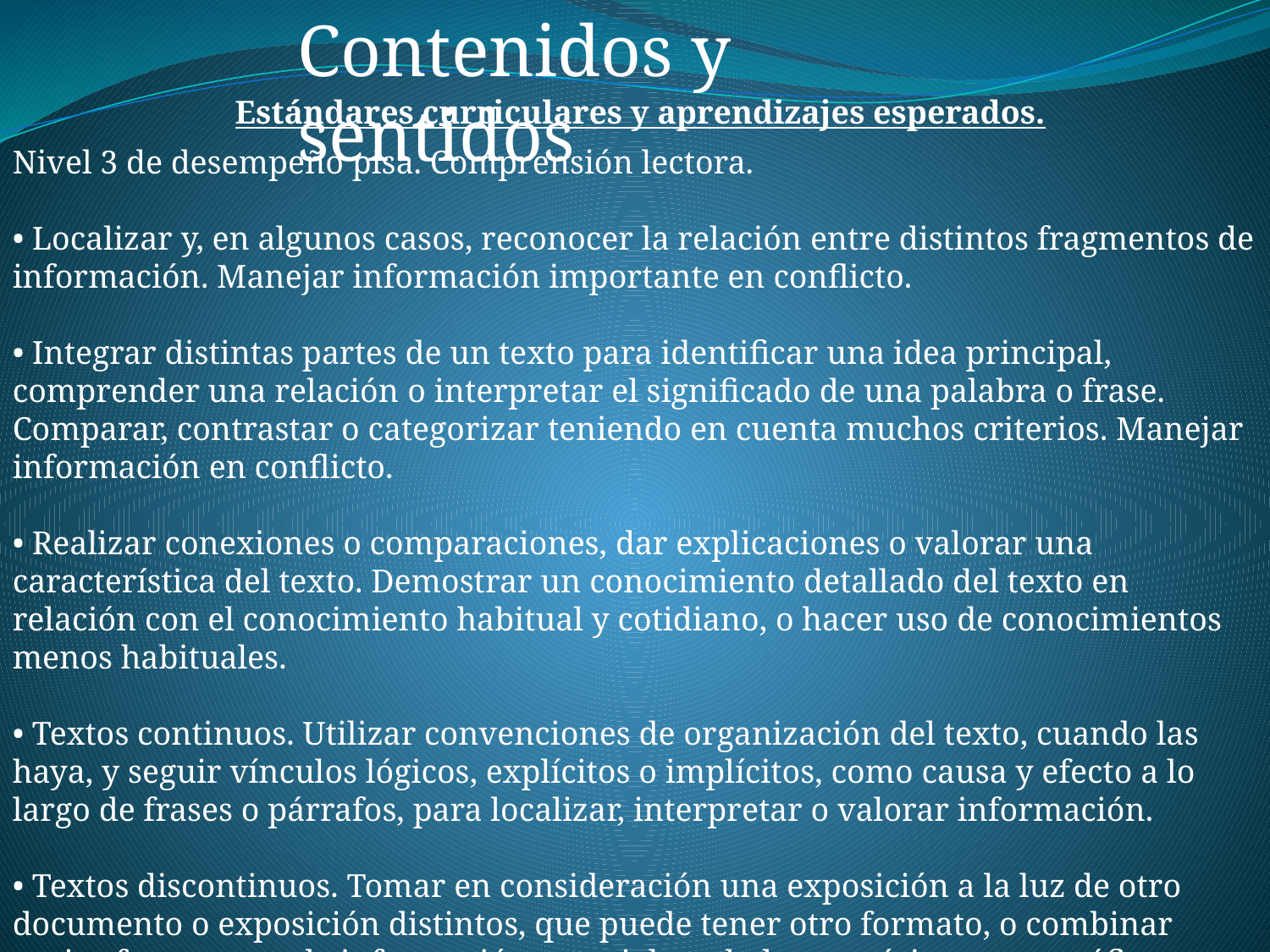

Contenidos y sentidos
Estándares curriculares y aprendizajes esperados.
Nivel 3 de desempeño pisa. Comprensión lectora.

• Localizar y, en algunos casos, reconocer la relación entre distintos fragmentos de información. Manejar información importante en conflicto.

• Integrar distintas partes de un texto para identificar una idea principal, comprender una relación o interpretar el significado de una palabra o frase. Comparar, contrastar o categorizar teniendo en cuenta muchos criterios. Manejar información en conflicto.

• Realizar conexiones o comparaciones, dar explicaciones o valorar una característica del texto. Demostrar un conocimiento detallado del texto en relación con el conocimiento habitual y cotidiano, o hacer uso de conocimientos menos habituales.

• Textos continuos. Utilizar convenciones de organización del texto, cuando las haya, y seguir vínculos lógicos, explícitos o implícitos, como causa y efecto a lo largo de frases o párrafos, para localizar, interpretar o valorar información.

• Textos discontinuos. Tomar en consideración una exposición a la luz de otro documento o exposición distintos, que puede tener otro formato, o combinar varios fragmentos de información espacial, verbal o numérica en un gráfico o en un mapa, para extraer conclusiones sobre la información representada.